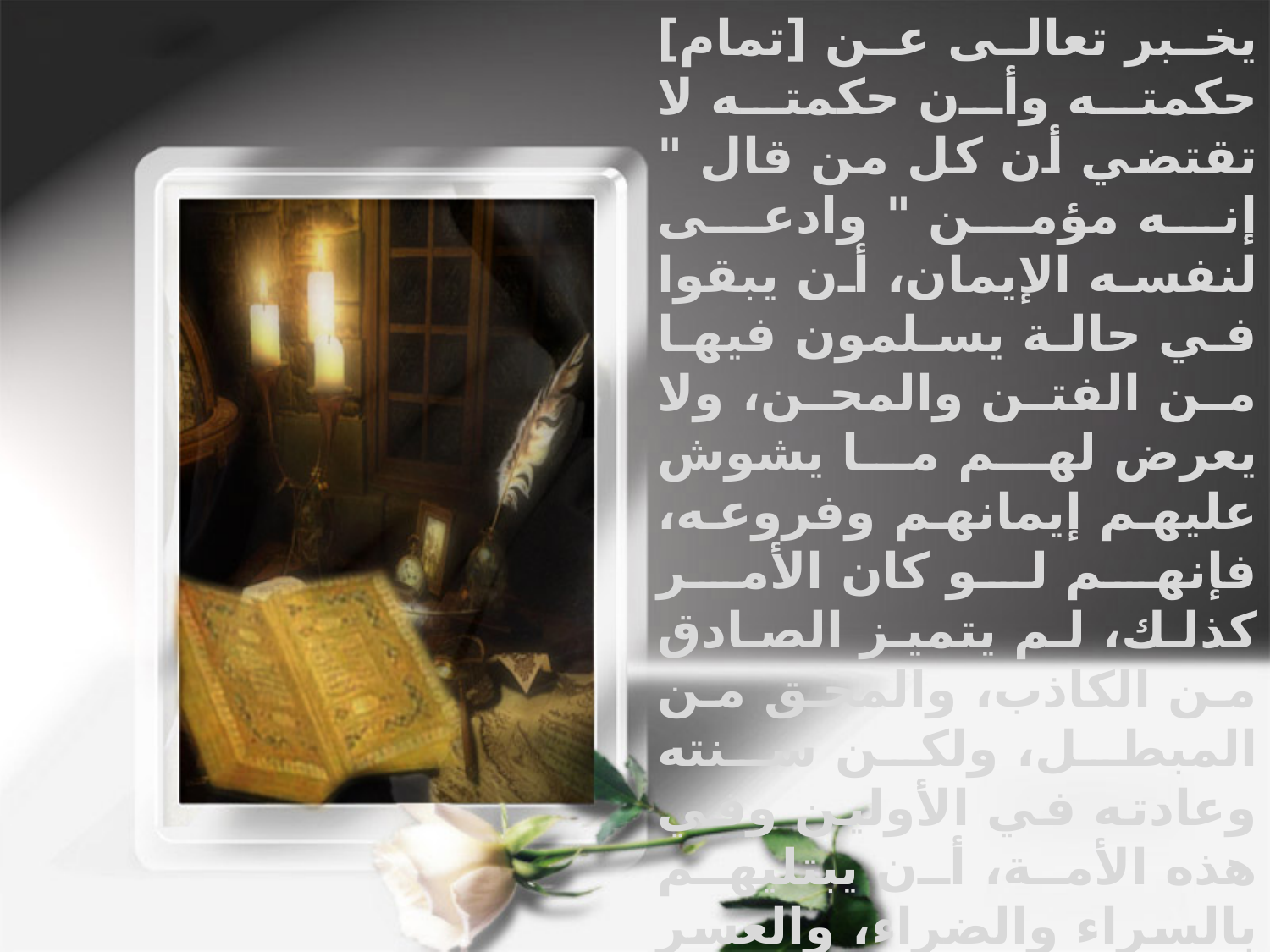

يخبر تعالى عن [تمام] حكمته وأن حكمته لا تقتضي أن كل من قال " إنه مؤمن " وادعى لنفسه الإيمان، أن يبقوا في حالة يسلمون فيها من الفتن والمحن، ولا يعرض لهم ما يشوش عليهم إيمانهم وفروعه، فإنهم لو كان الأمر كذلك، لم يتميز الصادق من الكاذب، والمحق من المبطل، ولكن سنته وعادته في الأولين وفي هذه الأمة، أن يبتليهم بالسراء والضراء، والعسر واليسر، والمنشط والمكره، والغنى والفقر، وإدالة الأعداء عليهم في بعض الأحيان،